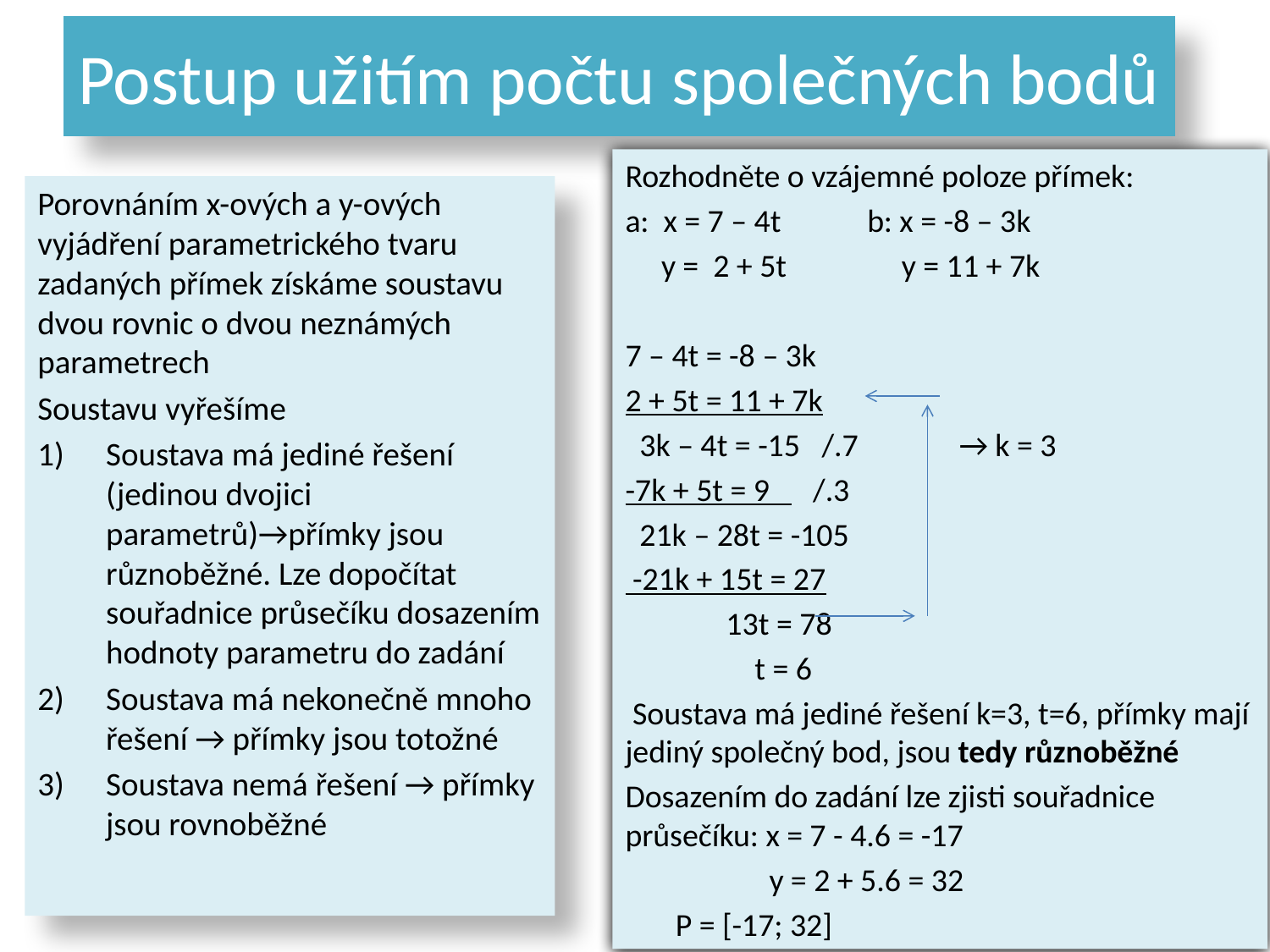

# Postup užitím počtu společných bodů
Rozhodněte o vzájemné poloze přímek:
a:  x = 7 – 4t            b: x = -8 – 3k
     y =  2 + 5t                y = 11 + 7k

7 – 4t = -8 – 3k
2 + 5t = 11 + 7k
  3k – 4t = -15   /.7              → k = 3
-7k + 5t = 9      /.3
  21k – 28t = -105
 -21k + 15t = 27
              13t = 78
                  t = 6
 Soustava má jediné řešení k=3, t=6, přímky mají jediný společný bod, jsou tedy různoběžné
Dosazením do zadání lze zjisti souřadnice průsečíku: x = 7 - 4.6 = -17
                    y = 2 + 5.6 = 32
       P = [-17; 32]
Porovnáním x-ových a y-ových vyjádření parametrického tvaru zadaných přímek získáme soustavu dvou rovnic o dvou neznámých parametrech
Soustavu vyřešíme
Soustava má jediné řešení (jedinou dvojici parametrů)→přímky jsou různoběžné. Lze dopočítat souřadnice průsečíku dosazením hodnoty parametru do zadání
Soustava má nekonečně mnoho řešení → přímky jsou totožné
Soustava nemá řešení → přímky jsou rovnoběžné